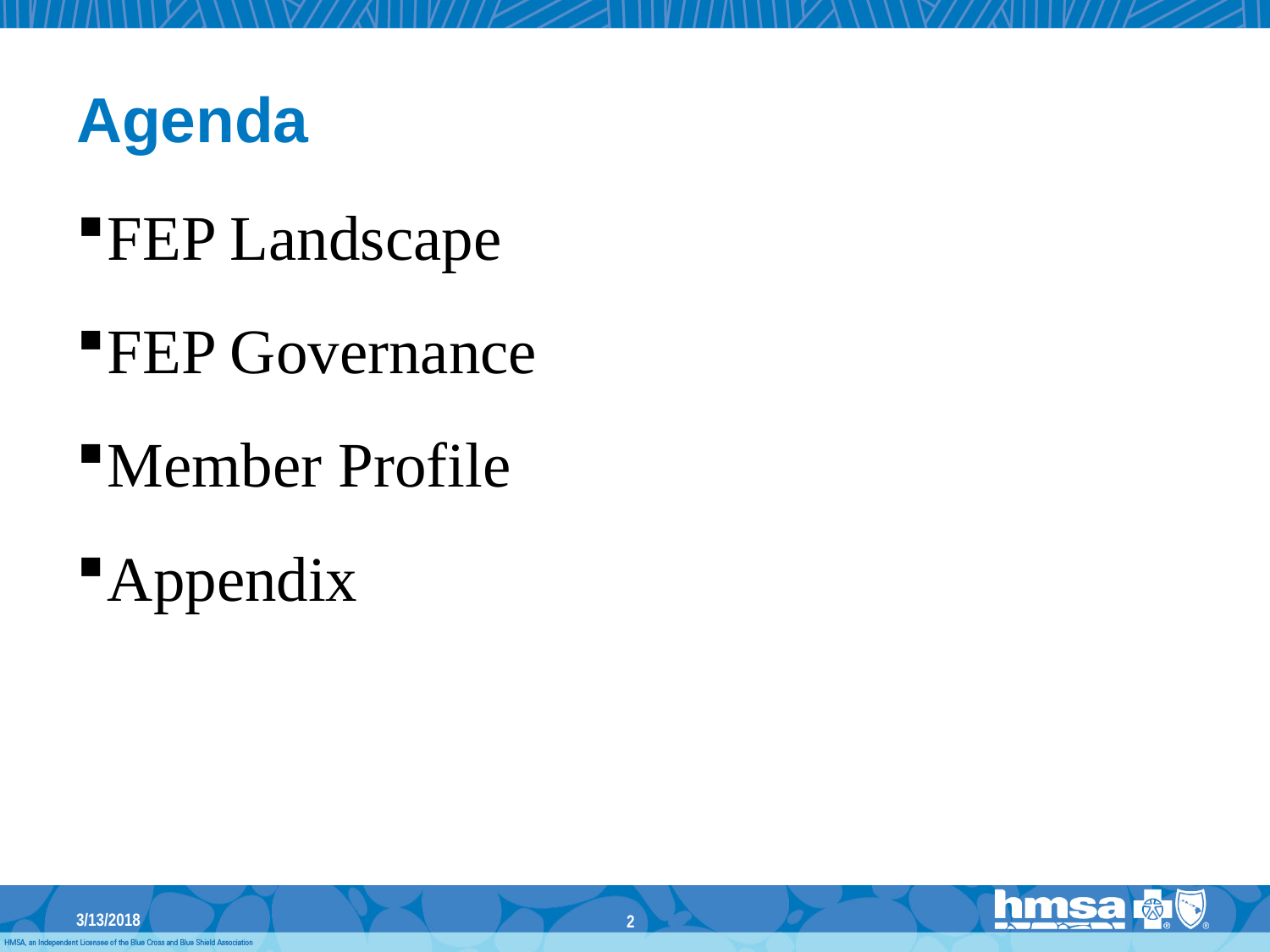

# Agenda
FEP Landscape

FEP Governance

Member Profile

Appendix
3/13/2018
2